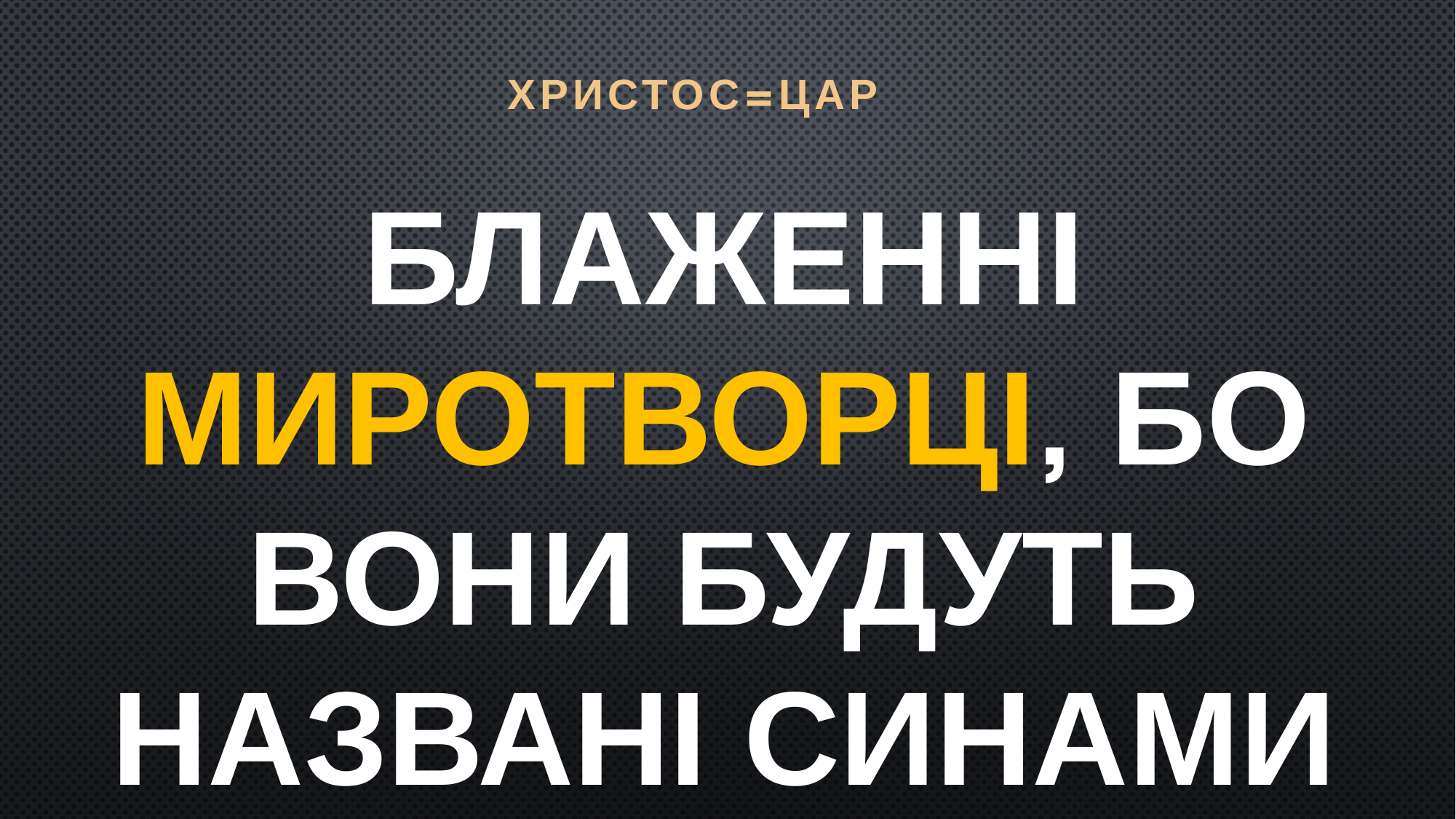

ХРИСТОС=ЦАР
Блаженні миротворці, бо вони будуть названі синами Божими.